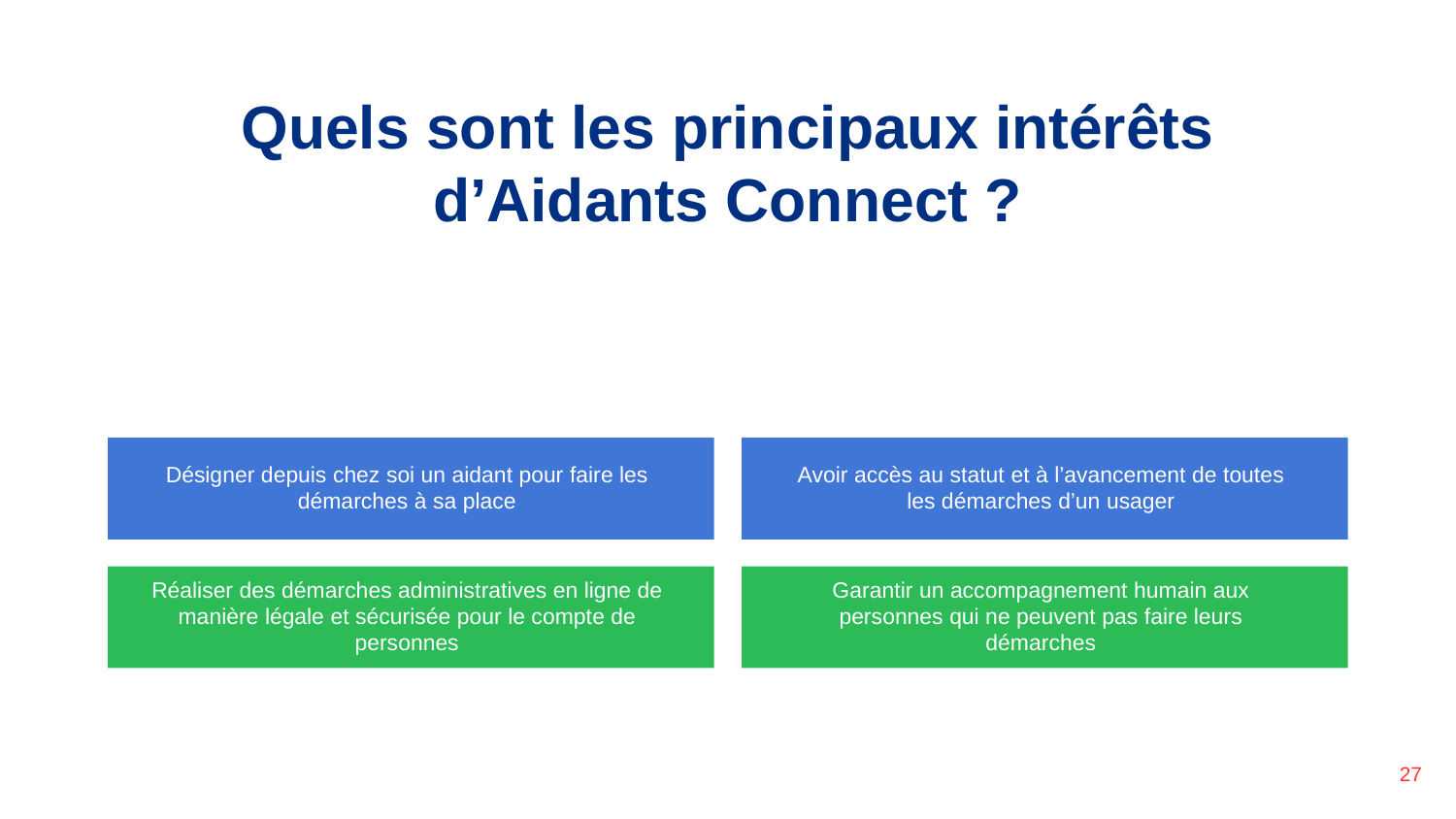

Quels sont les principaux intérêts d’Aidants Connect ?

Désigner depuis chez soi un aidant pour faire les démarches à sa place

Avoir accès au statut et à l’avancement de toutes les démarches d’un usager

Réaliser des démarches administratives en ligne de manière légale et sécurisée pour le compte de personnes

Garantir un accompagnement humain aux personnes qui ne peuvent pas faire leurs démarches
27